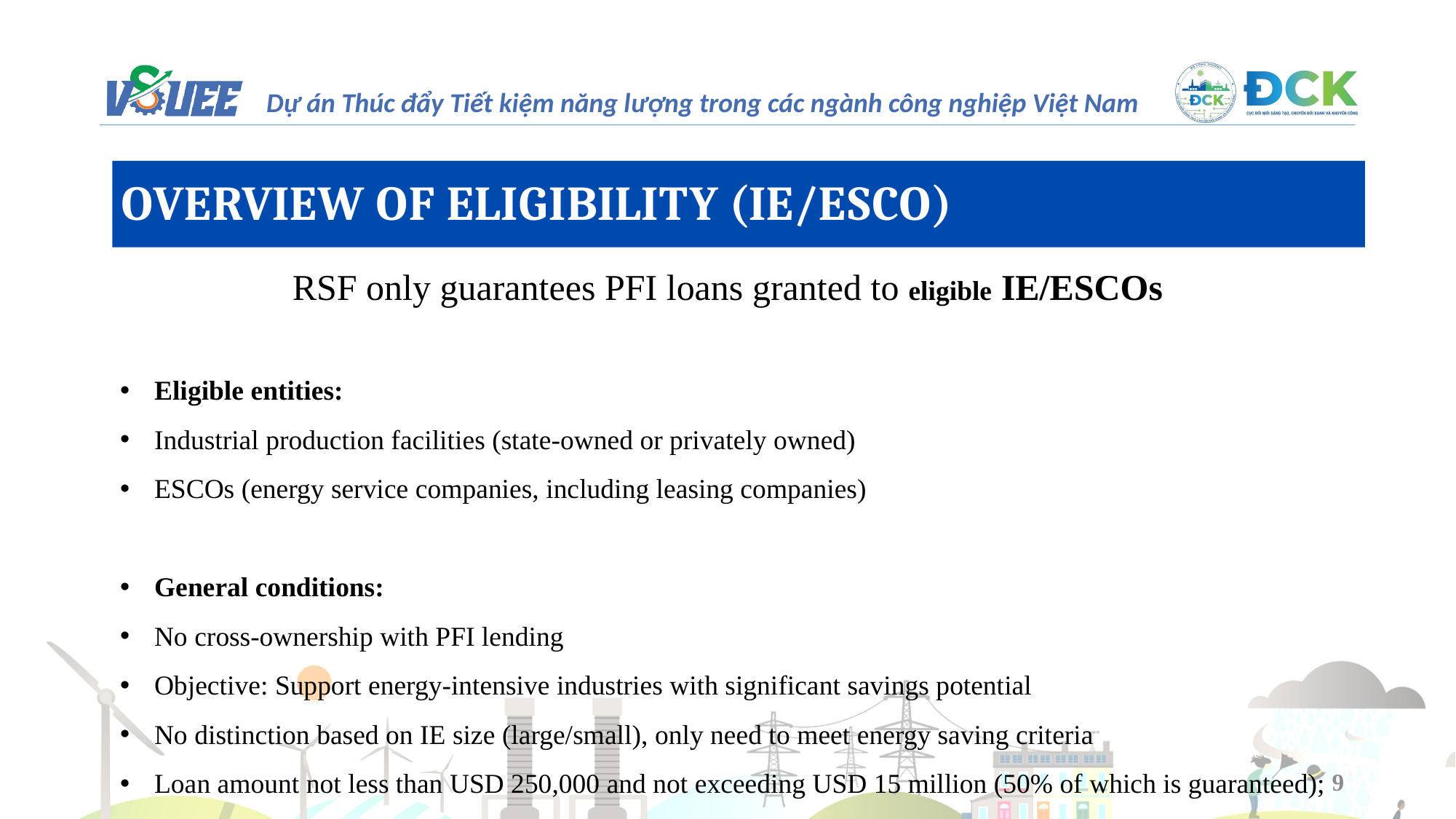

OVERVIEW OF ELIGIBILITY (IE/ESCO)
RSF only guarantees PFI loans granted to eligible IE/ESCOs

Eligible entities:
Industrial production facilities (state-owned or privately owned)
ESCOs (energy service companies, including leasing companies)

General conditions:
No cross-ownership with PFI lending
Objective: Support energy-intensive industries with significant savings potential
No distinction based on IE size (large/small), only need to meet energy saving criteria
Loan amount not less than USD 250,000 and not exceeding USD 15 million (50% of which is guaranteed);

9